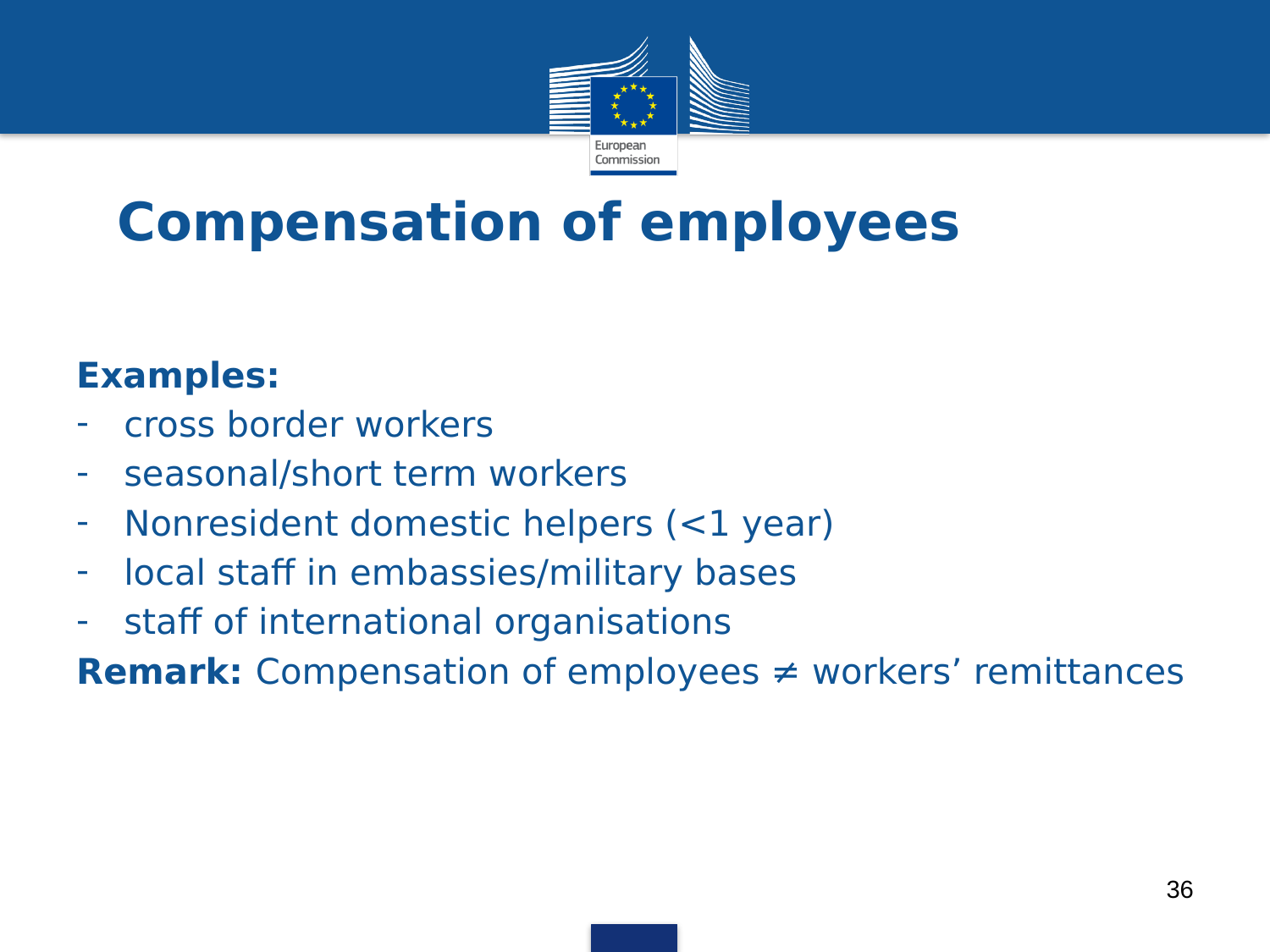

# Compensation of employees
Examples:
cross border workers
seasonal/short term workers
Nonresident domestic helpers (<1 year)
local staff in embassies/military bases
staff of international organisations
Remark: Compensation of employees ≠ workers’ remittances
36